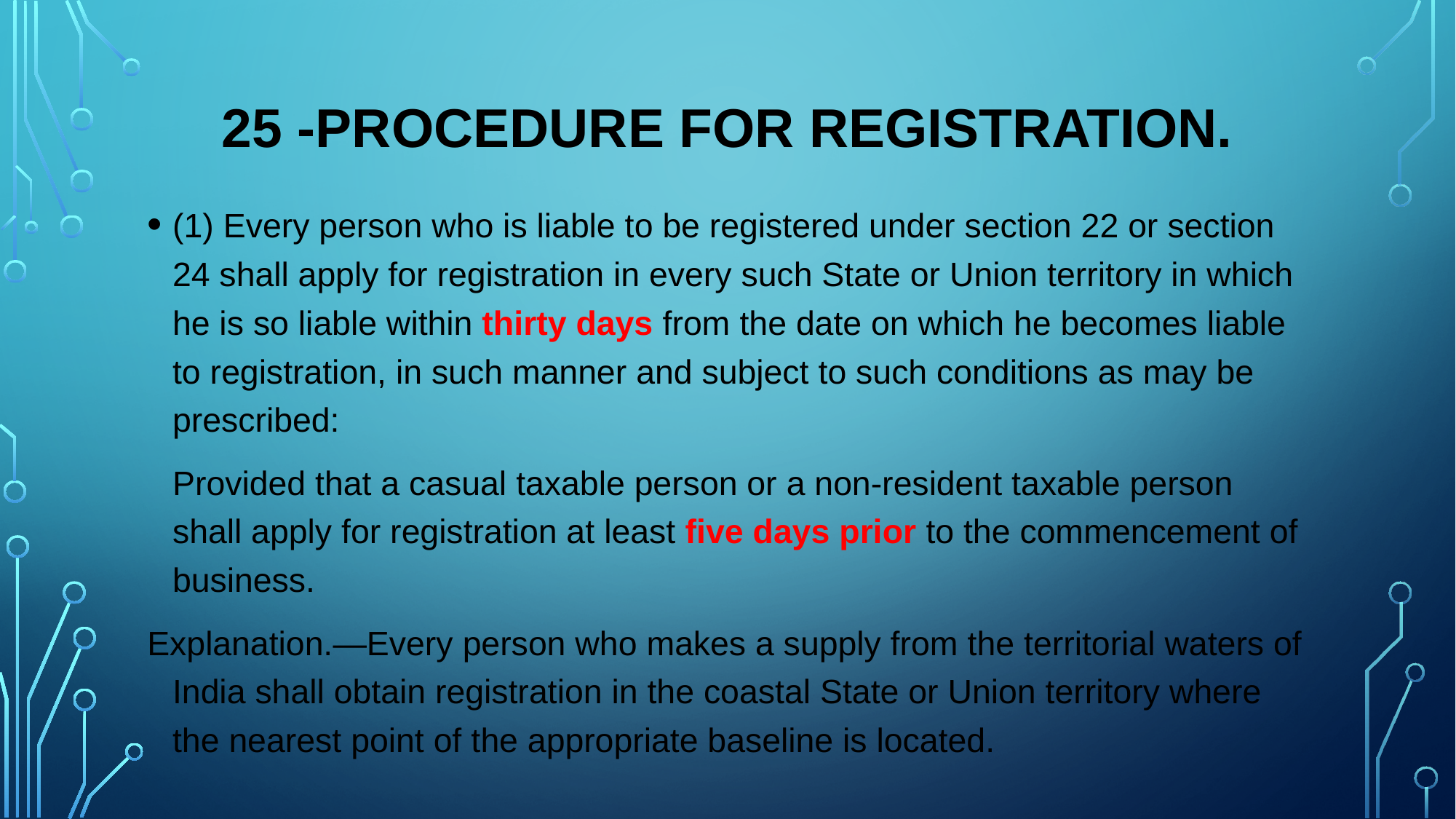

# 25 -Procedure for registration.
(1) Every person who is liable to be registered under section 22 or section 24 shall apply for registration in every such State or Union territory in which he is so liable within thirty days from the date on which he becomes liable to registration, in such manner and subject to such conditions as may be prescribed:
	Provided that a casual taxable person or a non-resident taxable person shall apply for registration at least five days prior to the commencement of business.
Explanation.—Every person who makes a supply from the territorial waters of India shall obtain registration in the coastal State or Union territory where the nearest point of the appropriate baseline is located.